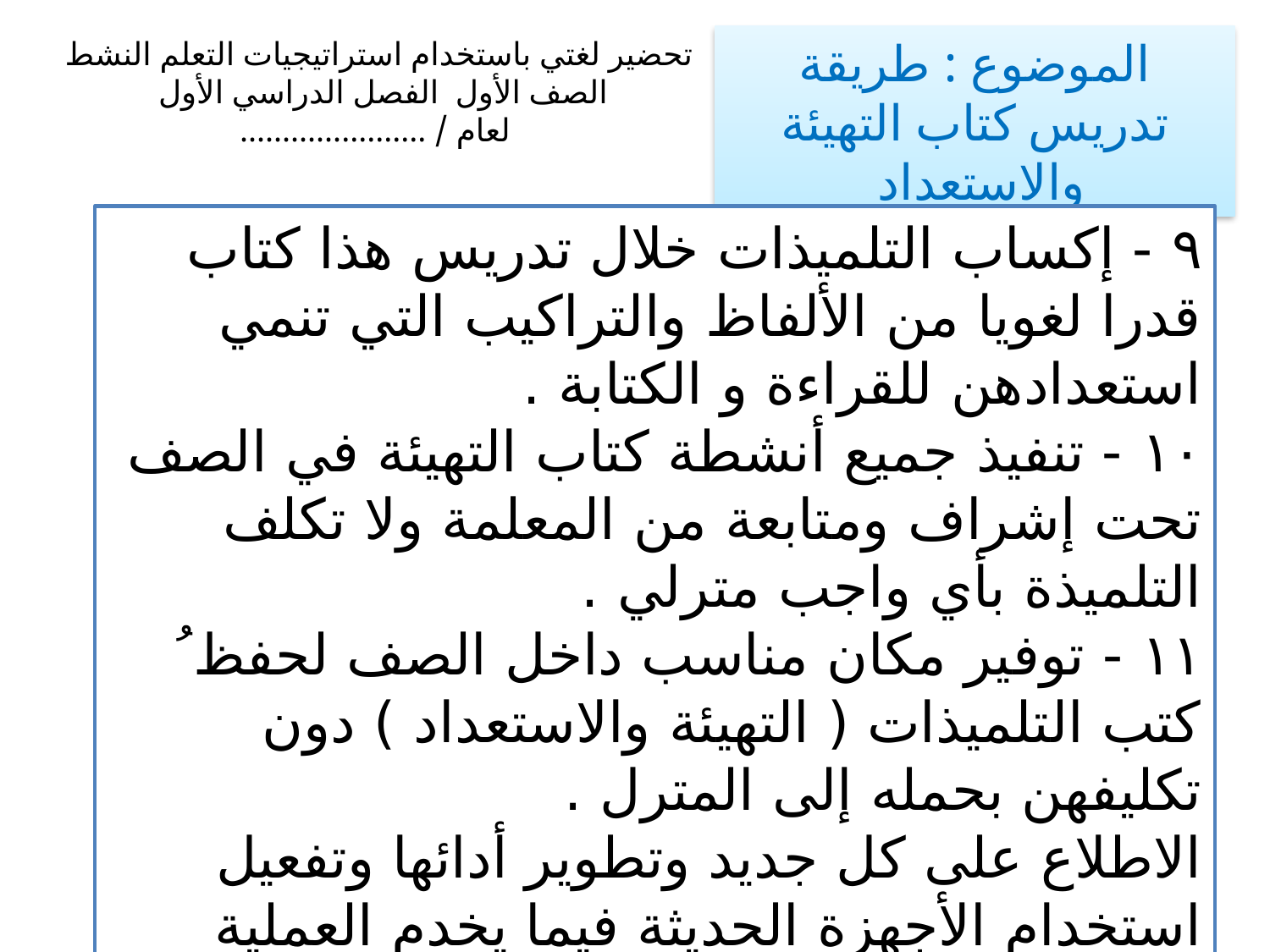

الموضوع : طريقة تدريس كتاب التهيئة والاستعداد
تحضير لغتي باستخدام استراتيجيات التعلم النشط
الصف الأول  الفصل الدراسي الأول   لعام / ......................

٩ - إكساب التلميذات خلال تدريس هذا كتاب قدرا لغويا من الألفاظ والتراكيب التي تنمي استعدادهن للقراءة و الكتابة .
١٠ - تنفيذ جميع أنشطة كتاب التهيئة في الصف تحت إشراف ومتابعة من المعلمة ولا تكلف التلميذة بأي واجب مترلي .
١١ - توفير مكان مناسب داخل الصف لحفظ ُ كتب التلميذات ( التهيئة والاستعداد ) دون تكليفهن بحمله إلى المترل .
الاطلاع على كل جديد وتطوير أدائها وتفعيل استخدام الأجهزة الحديثة فيما يخدم العملية التربوية والتعليمية ويسهل تقديمها ويجذب اهتمام التلميذات لها.
المرجع /  المشرفتان التربويتان بموقع لغتي فريق تأليف مقررات اللغة العربية
سلوى صالح أشقر - مشاعل سعود الشبيلي